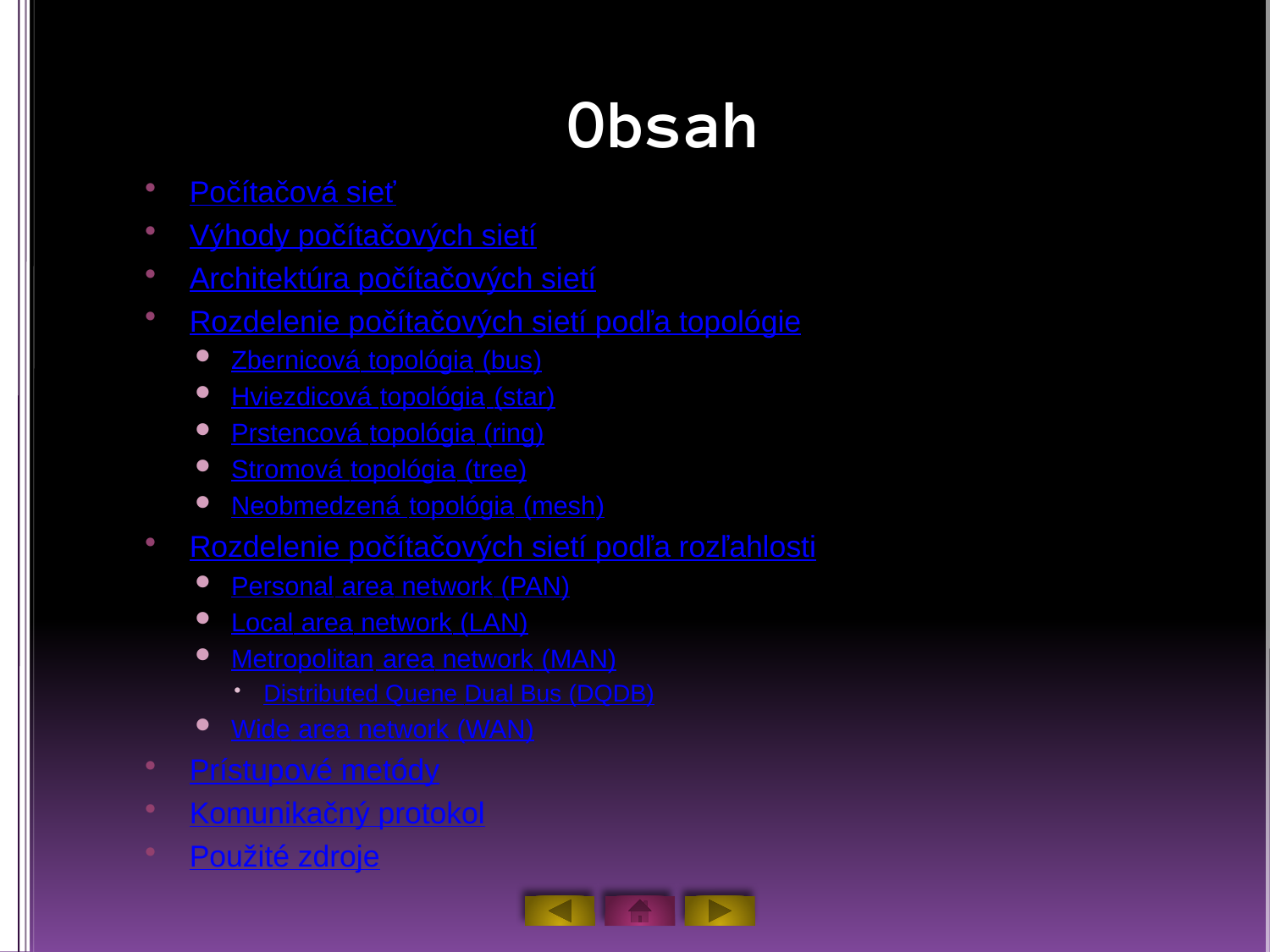

# Obsah
Počítačová sieť
Výhody počítačových sietí
Architektúra počítačových sietí
Rozdelenie počítačových sietí podľa topológie
Zbernicová topológia (bus)
Hviezdicová topológia (star)
Prstencová topológia (ring)
Stromová topológia (tree)
Neobmedzená topológia (mesh)
Rozdelenie počítačových sietí podľa rozľahlosti
Personal area network (PAN)
Local area network (LAN)
Metropolitan area network (MAN)
Distributed Quene Dual Bus (DQDB)
Wide area network (WAN)
Prístupové metódy
Komunikačný protokol
Použité zdroje